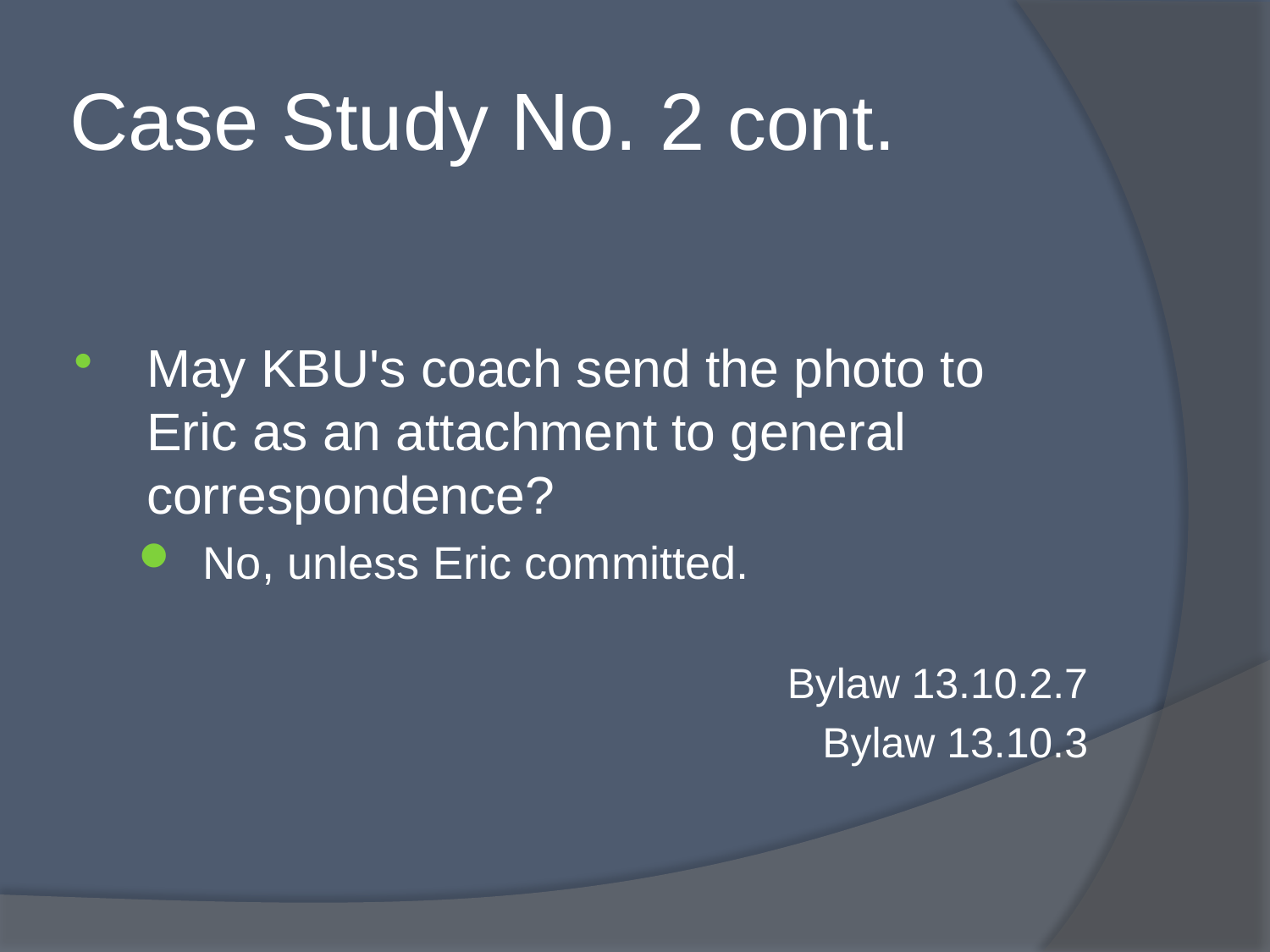

# Case Study No. 2 cont.

May KBU's coach send the photo to Eric as an attachment to general correspondence?
No, unless Eric committed.

Bylaw 13.10.2.7
Bylaw 13.10.3